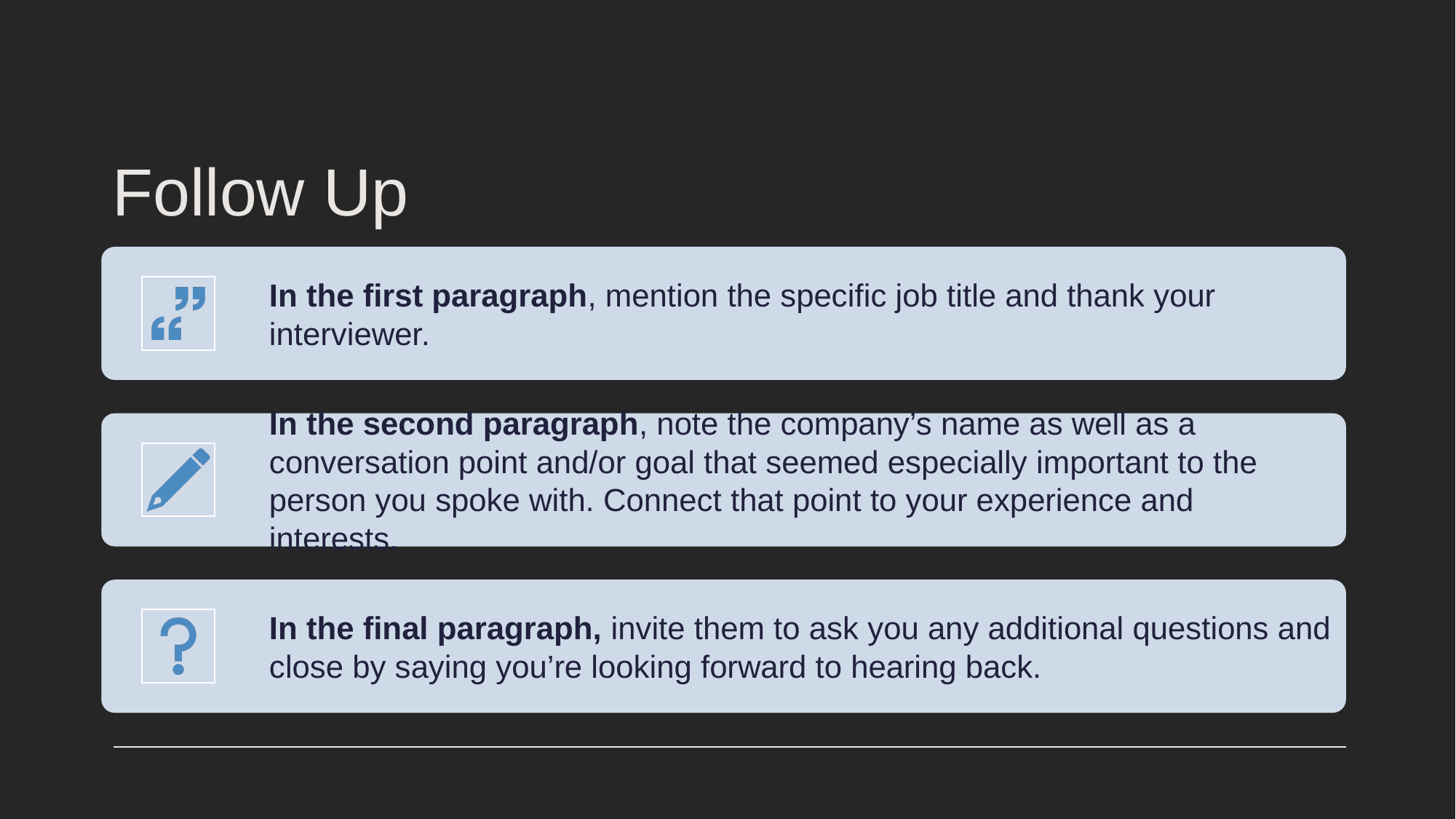

# Follow Up
In the first paragraph, mention the specific job title and thank your interviewer.
In the second paragraph, note the company’s name as well as a conversation point and/or goal that seemed especially important to the person you spoke with. Connect that point to your experience and interests.
In the final paragraph, invite them to ask you any additional questions and close by saying you’re looking forward to hearing back.